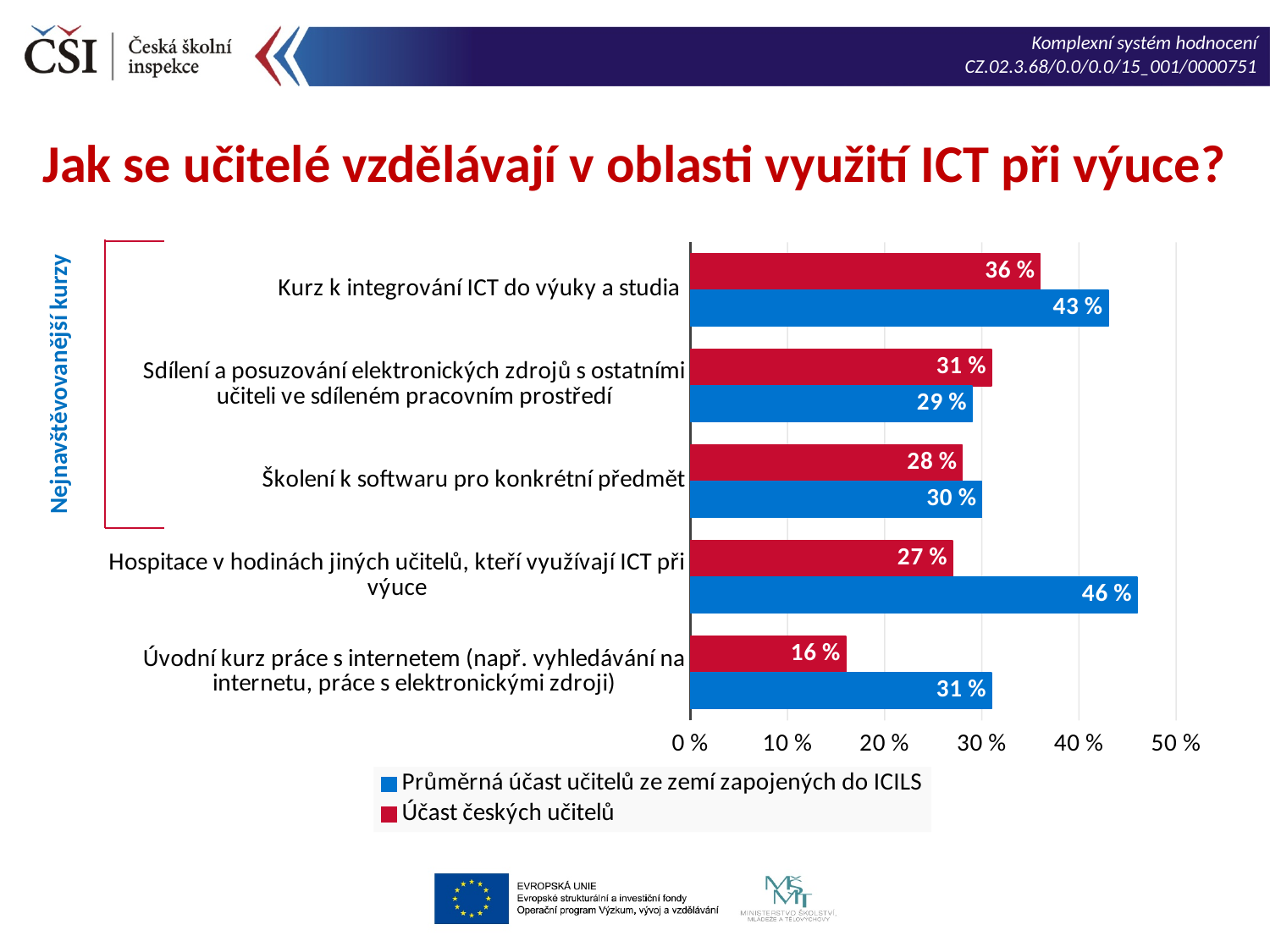

Jak se učitelé vzdělávají v oblasti využití ICT při výuce?

### Chart

| Category | Účast českých učitelů  | Průměrná účast učitelů ze zemí zapojených do ICILS |
|---|---|---|
| Kurz k integrování ICT do výuky a studia  | 36.0 | 43.0 |
| Sdílení a posuzování elektronických zdrojů s ostatními učiteli ve sdíleném pracovním prostředí | 31.0 | 29.0 |
| Školení k softwaru pro konkrétní předmět | 28.0 | 30.0 |
| Hospitace v hodinách jiných učitelů, kteří využívají ICT při výuce | 27.0 | 46.0 |
| Úvodní kurz práce s internetem (např. vyhledávání na internetu, práce s elektronickými zdroji) | 16.0 | 31.0 |
Nejnavštěvovanější kurzy